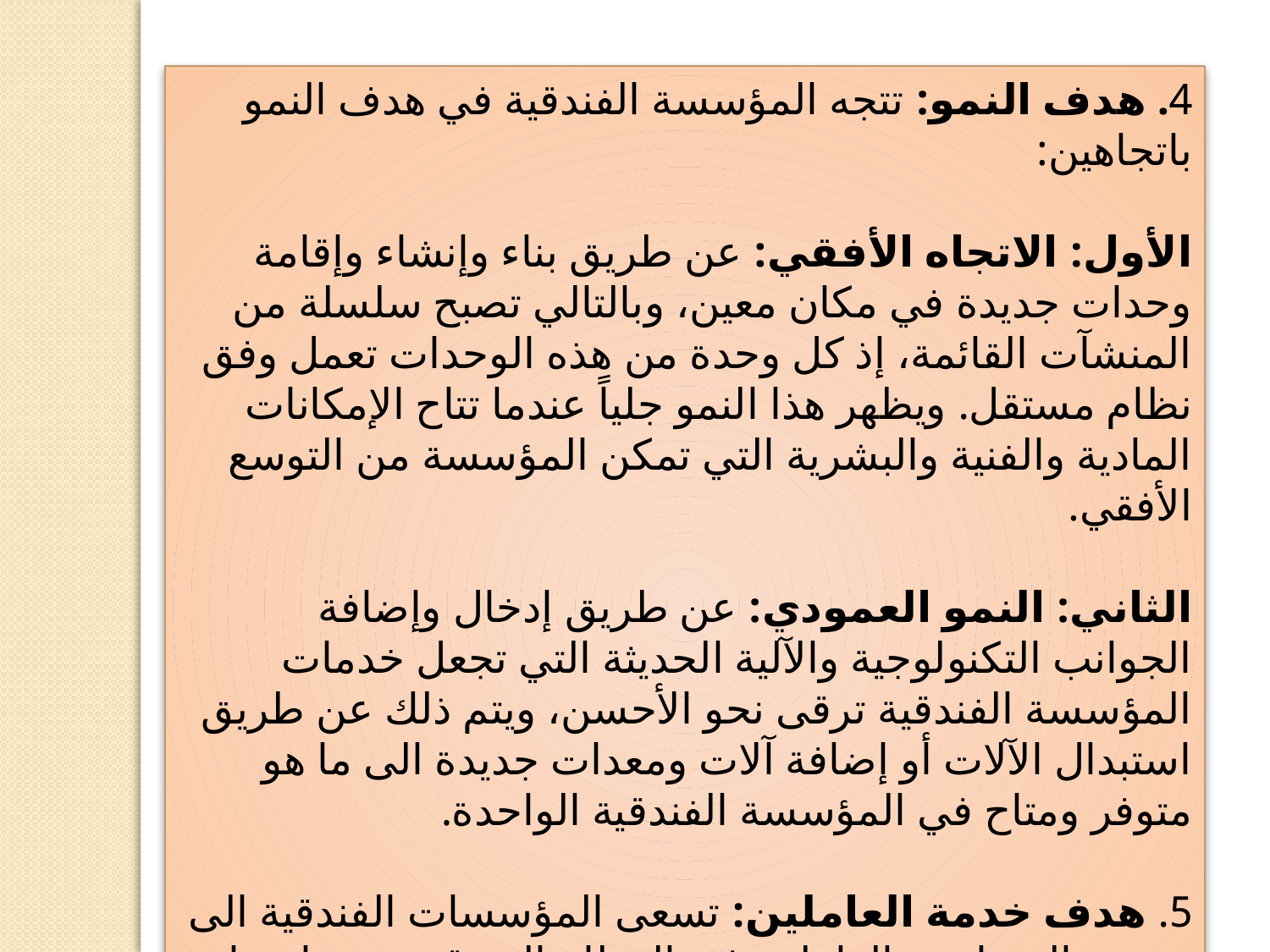

4. هدف النمو: تتجه المؤسسة الفندقية في هدف النمو باتجاهين:

الأول: الاتجاه الأفقي: عن طريق بناء وإنشاء وإقامة وحدات جديدة في مكان معين، وبالتالي تصبح سلسلة من المنشآت القائمة، إذ كل وحدة من هذه الوحدات تعمل وفق نظام مستقل. ويظهر هذا النمو جلياً عندما تتاح الإمكانات المادية والفنية والبشرية التي تمكن المؤسسة من التوسع الأفقي.

الثاني: النمو العمودي: عن طريق إدخال وإضافة الجوانب التكنولوجية والآلية الحديثة التي تجعل خدمات المؤسسة الفندقية ترقى نحو الأحسن، ويتم ذلك عن طريق استبدال الآلات أو إضافة آلات ومعدات جديدة الى ما هو متوفر ومتاح في المؤسسة الفندقية الواحدة.

5. هدف خدمة العاملين: تسعى المؤسسات الفندقية الى تحقيق الرضا عند العاملين في القطاع الفندقي بقدر اهتمام تلك المؤسسات برضا الزبائن، ومن ثم تحقيق الميزة التنافسية من خلال رضا الزبون وارتياحه، وتعزيز سمعة المؤسسة وصورتها لدى الزبائن.